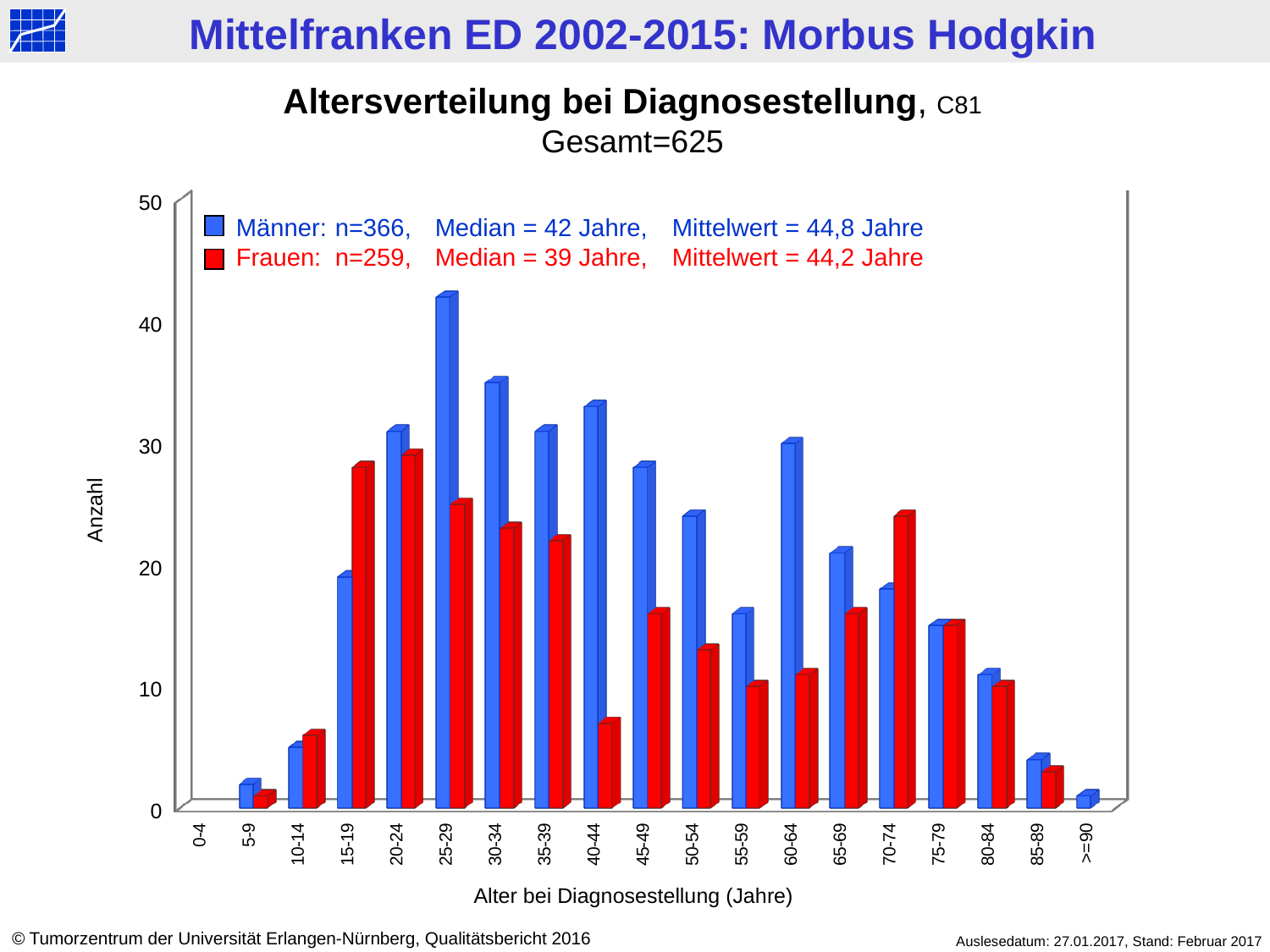

Altersverteilung bei Diagnosestellung, C81
Gesamt=625

[unsupported chart]

Männer: 	n=366, 	Median = 42 Jahre, 	Mittelwert = 44,8 Jahre
Frauen: 	n=259, 	Median = 39 Jahre,	Mittelwert = 44,2 Jahre

Anzahl
Alter bei Diagnosestellung (Jahre)